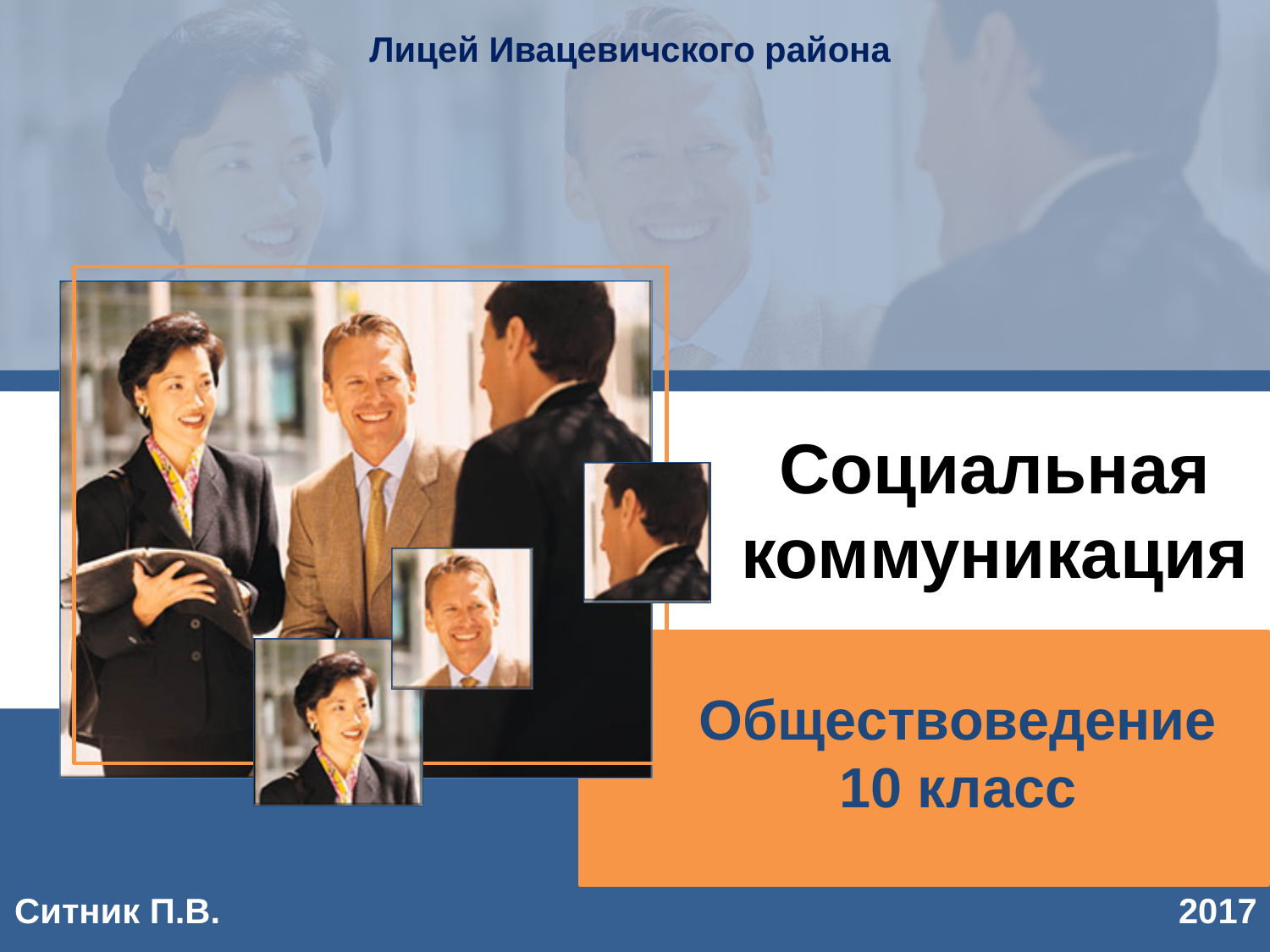

Лицей Ивацевичского района
# Социальная коммуникация
Обществоведение 10 класс
Ситник П.В.
2017